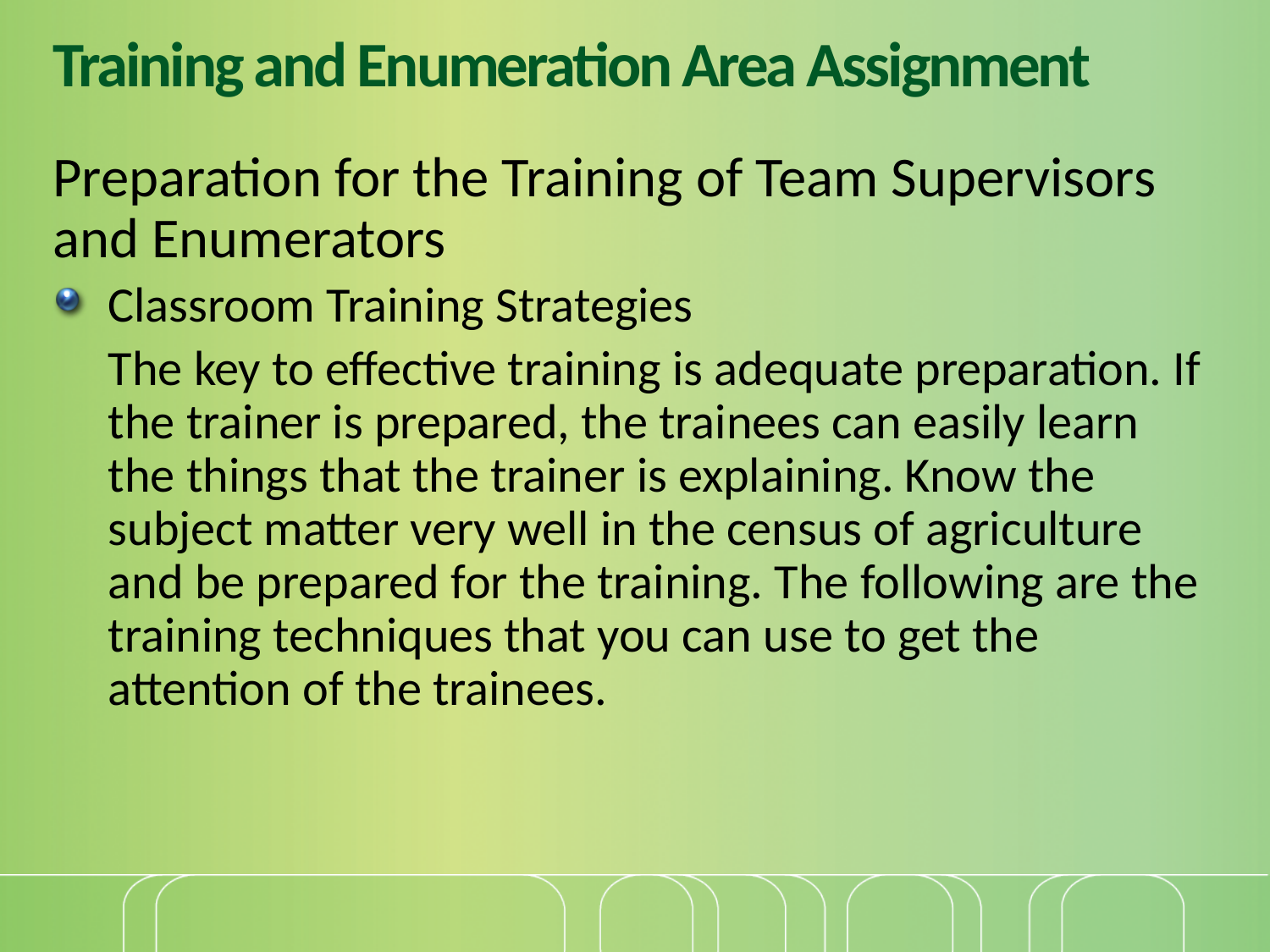

# Training and Enumeration Area Assignment
Preparation for the Training of Team Supervisors and Enumerators
Classroom Training Strategies
The key to effective training is adequate preparation. If the trainer is prepared, the trainees can easily learn the things that the trainer is explaining. Know the subject matter very well in the census of agriculture and be prepared for the training. The following are the training techniques that you can use to get the attention of the trainees.